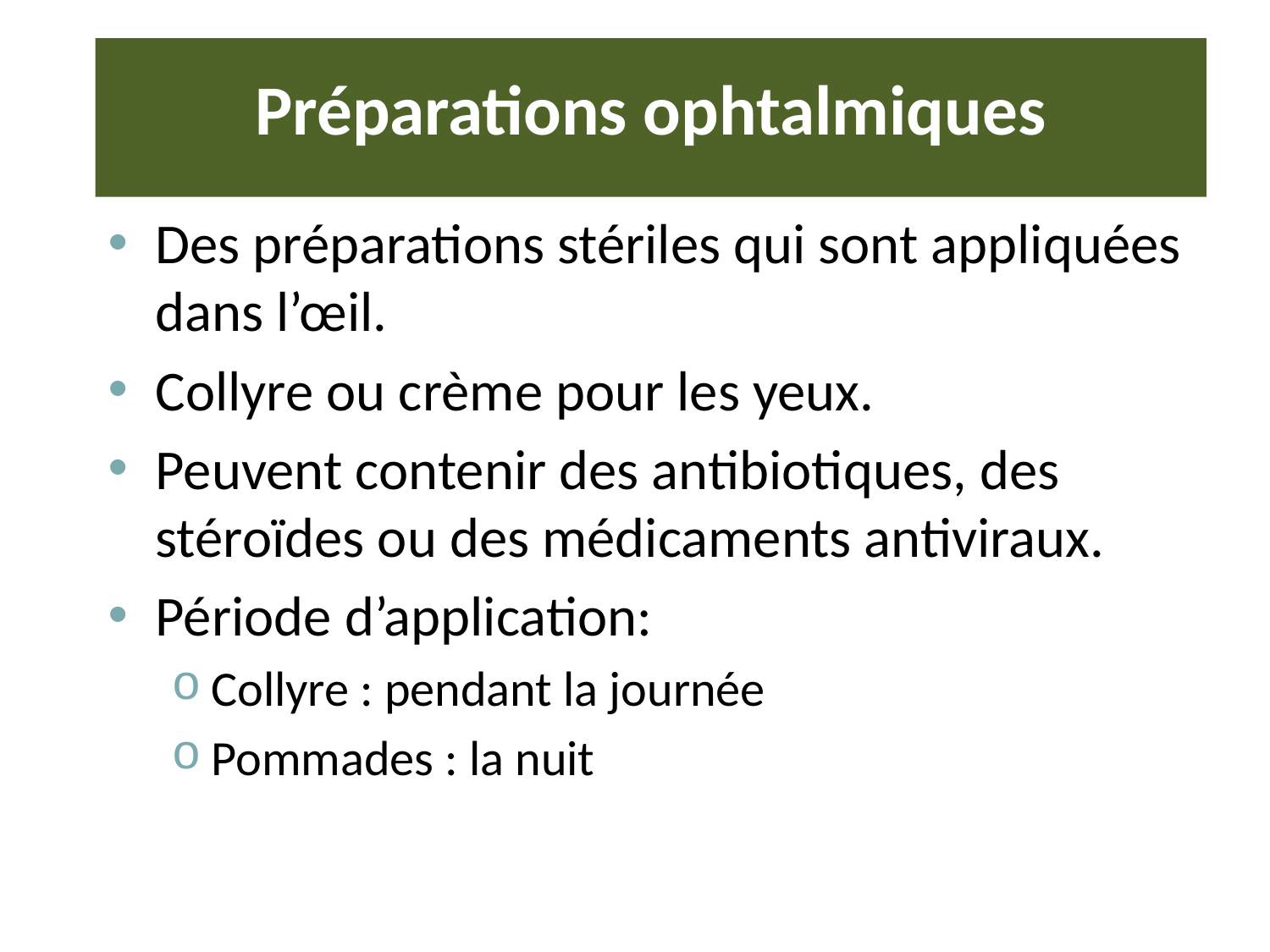

# Préparations ophtalmiques
Des préparations stériles qui sont appliquées dans l’œil.
Collyre ou crème pour les yeux.
Peuvent contenir des antibiotiques, des stéroïdes ou des médicaments antiviraux.
Période d’application:
Collyre : pendant la journée
Pommades : la nuit